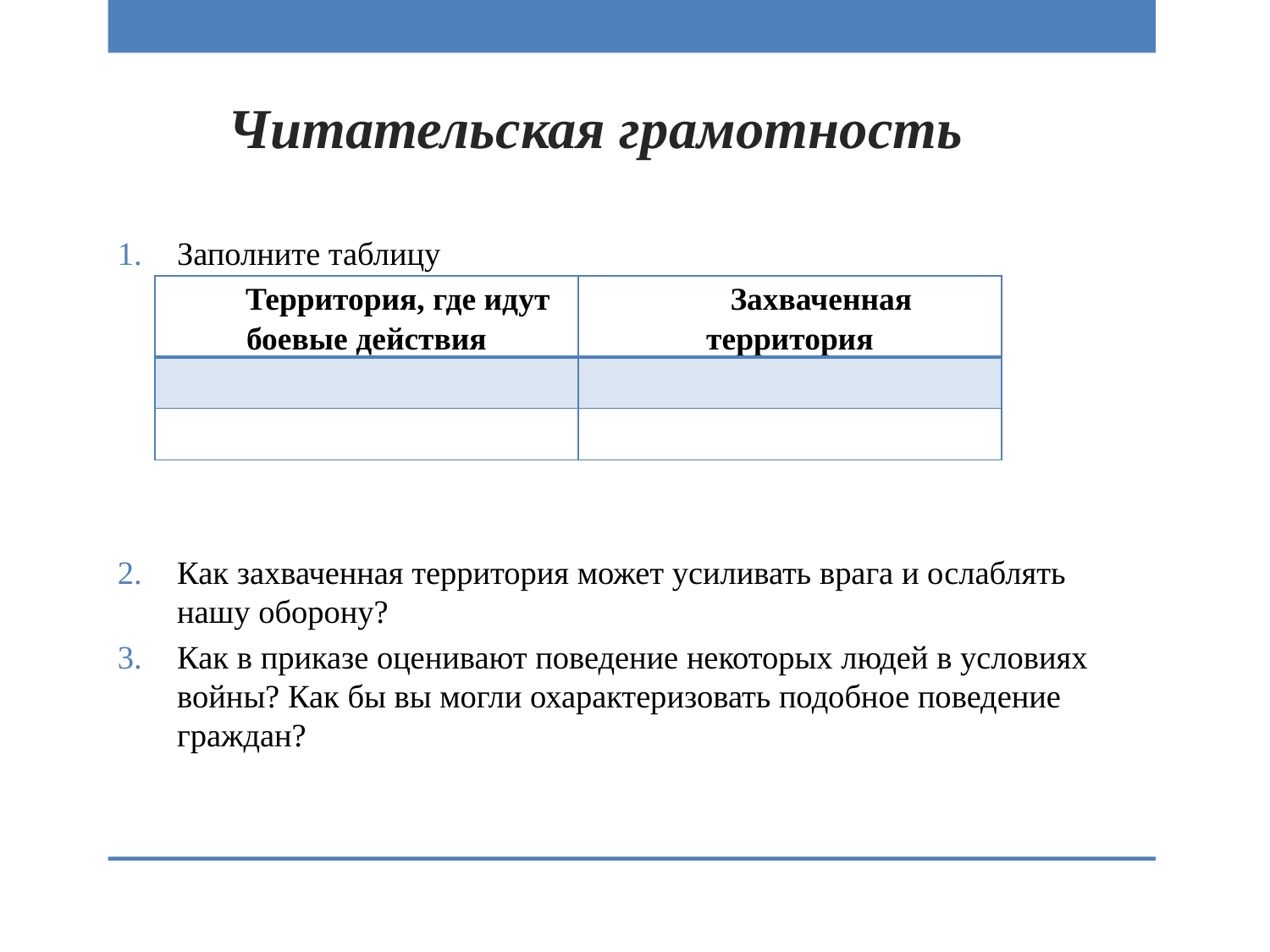

# Читательская грамотность
Заполните таблицу

Как захваченная территория может усиливать врага и ослаблять нашу оборону?
Как в приказе оценивают поведение некоторых людей в условиях войны? Как бы вы могли охарактеризовать подобное поведение граждан?

| Территория, где идут боевые действия | Захваченная территория |
| --- | --- |
|  |  |
|  |  |